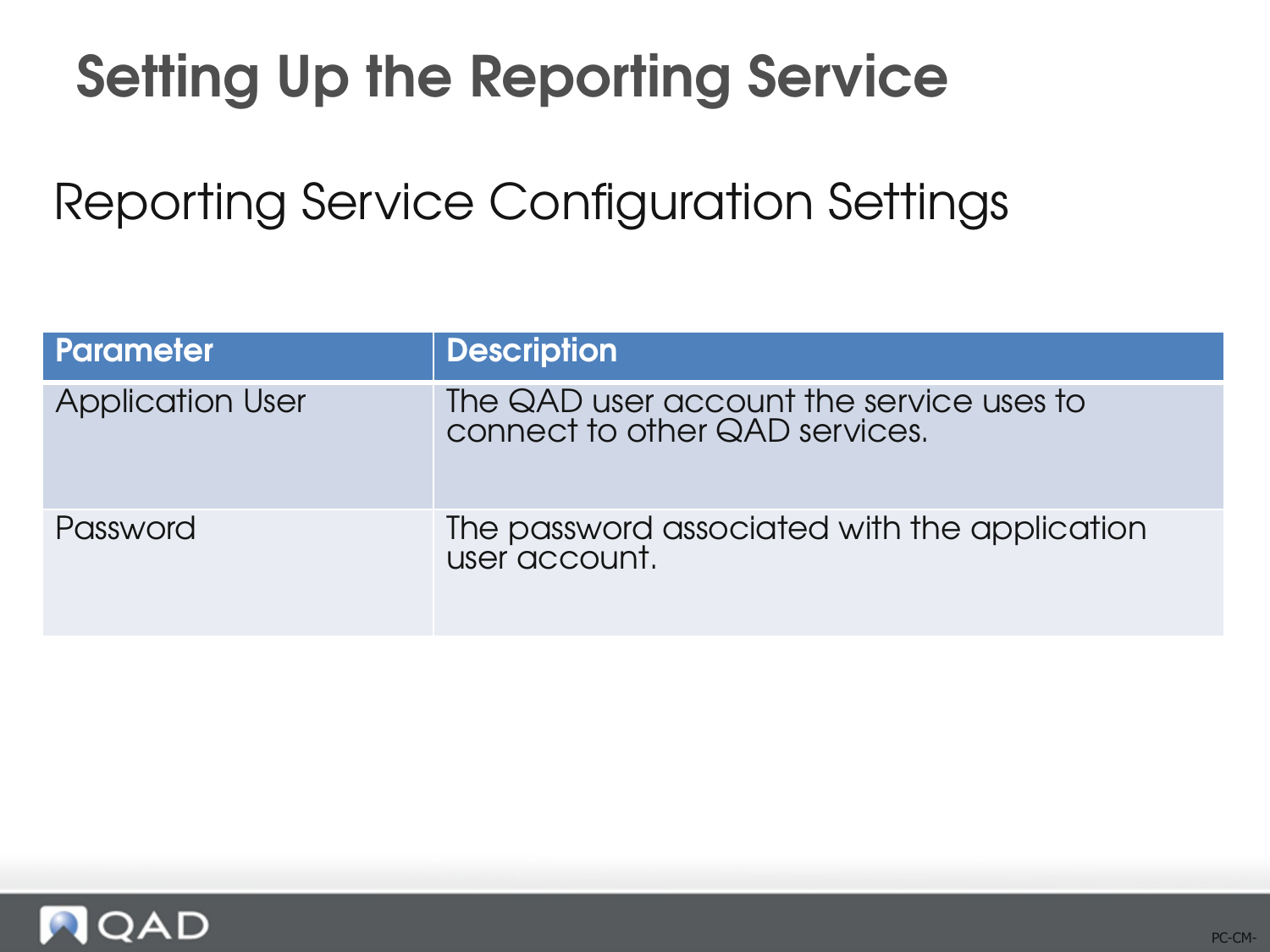

# Setting Up the Reporting Service
Reporting Service Configuration Settings
| Parameter | Description |
| --- | --- |
| Application User | The QAD user account the service uses to connect to other QAD services. |
| Password | The password associated with the application user account. |
PC-CM-